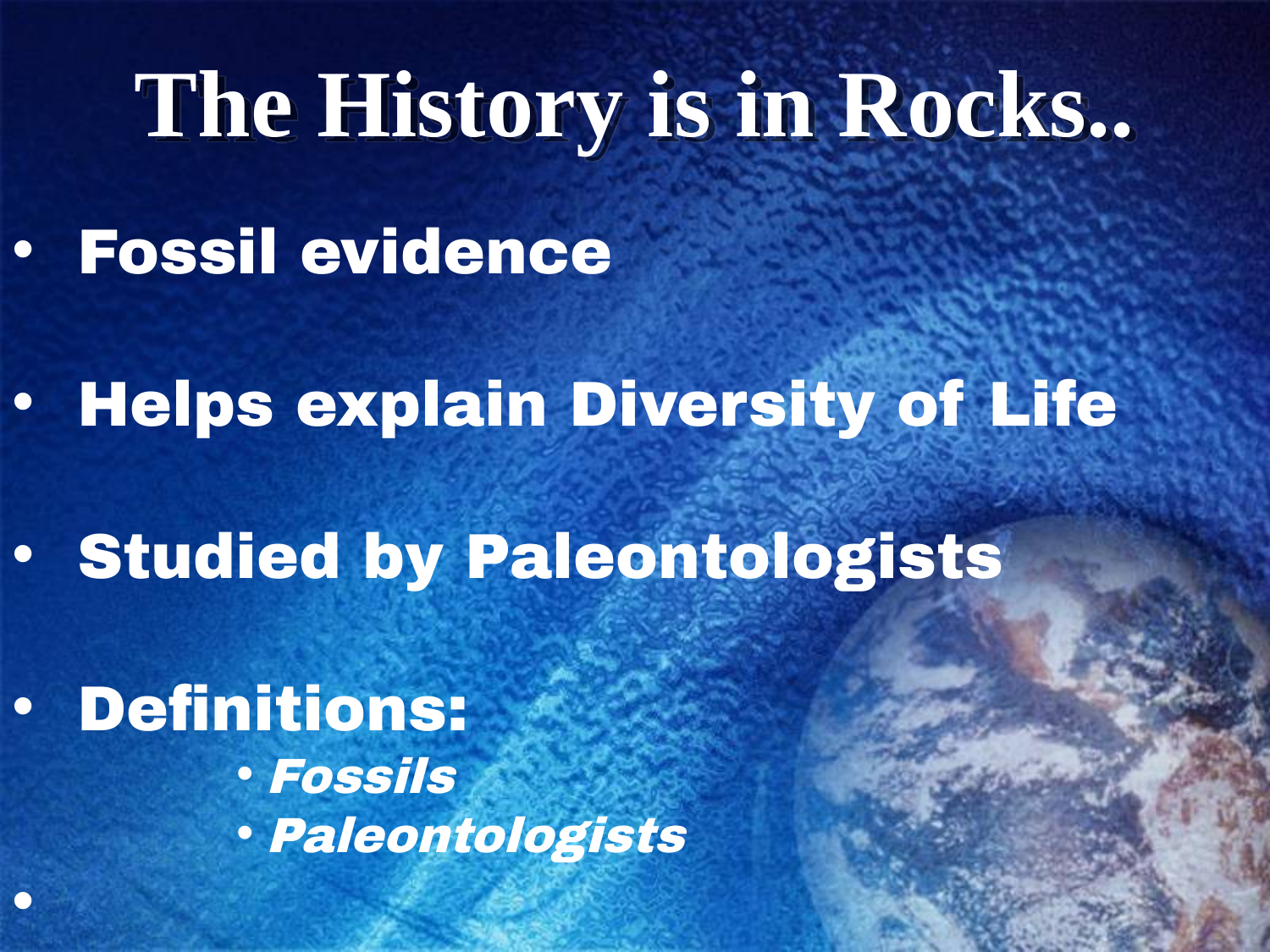

# The History is in Rocks..
  Fossil evidence

  Helps explain Diversity of Life

  Studied by Paleontologists

  Definitions:
Fossils
Paleontologists